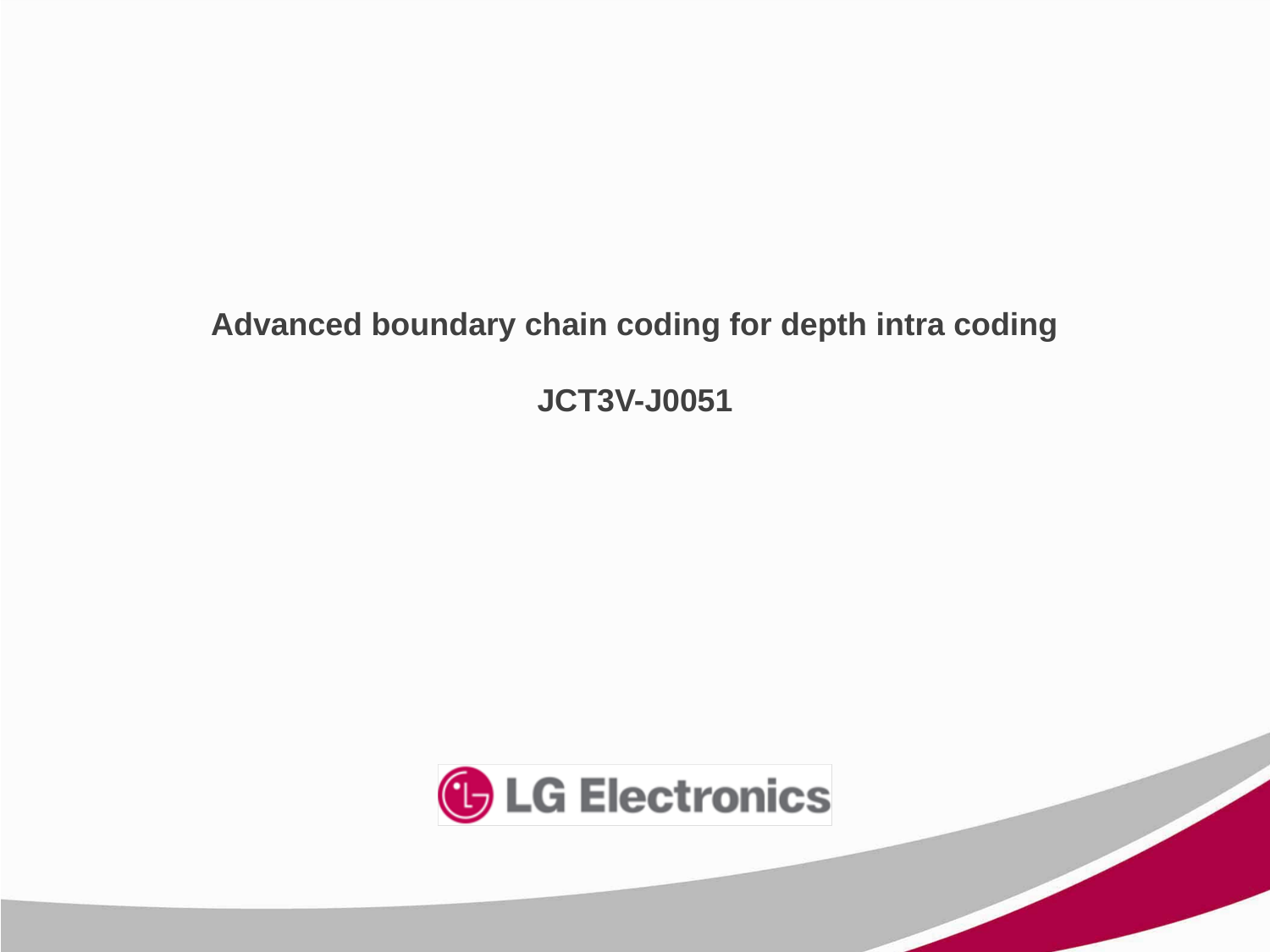

# Advanced boundary chain coding for depth intra coding JCT3V-J0051